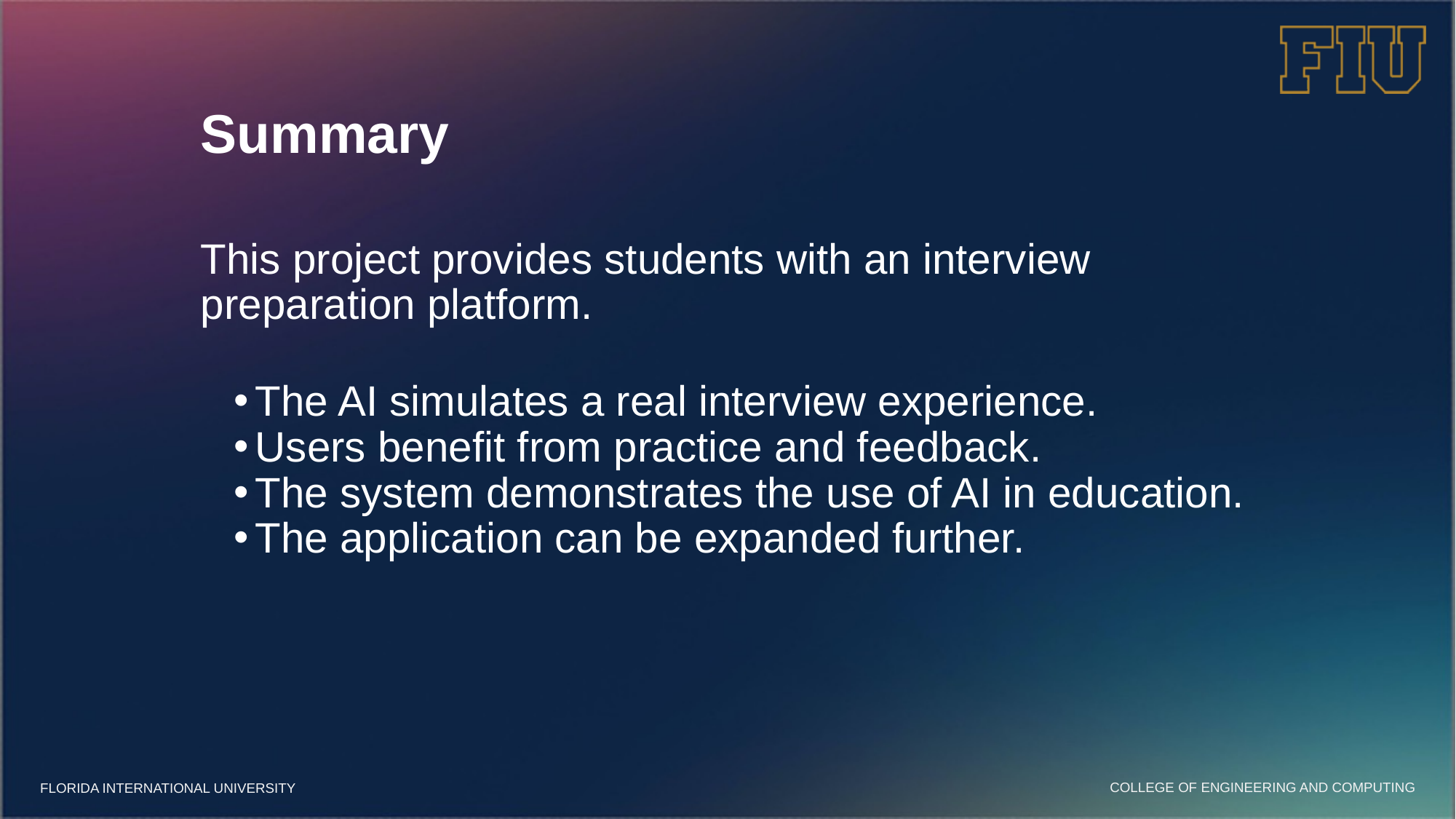

# Summary
This project provides students with an interview preparation platform.
The AI simulates a real interview experience.
Users benefit from practice and feedback.
The system demonstrates the use of AI in education.
The application can be expanded further.